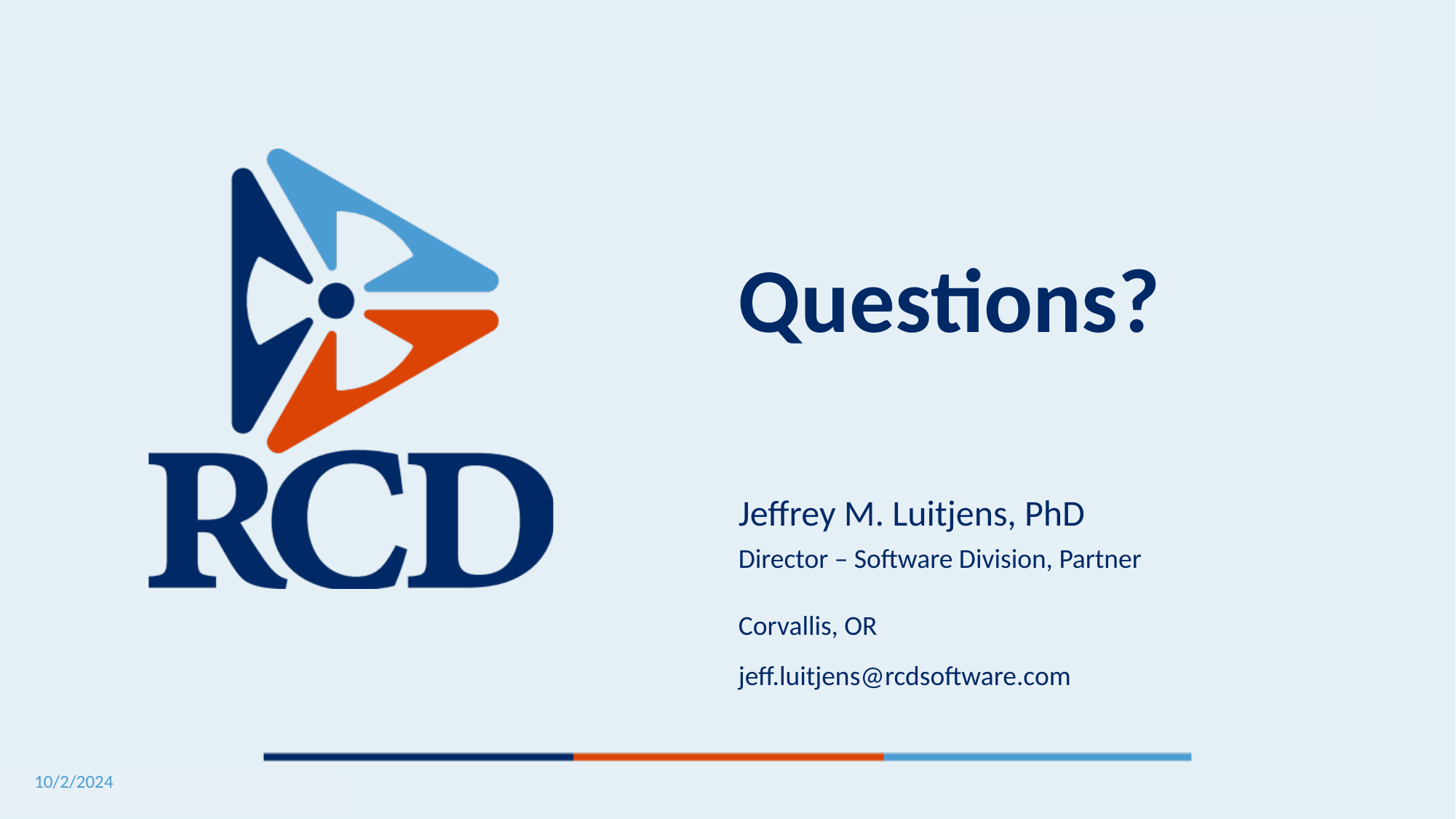

# Questions?
Jeffrey M. Luitjens, PhD

Director – Software Division, Partner
Corvallis, OR
jeff.luitjens@rcdsoftware.com

10/2/2024